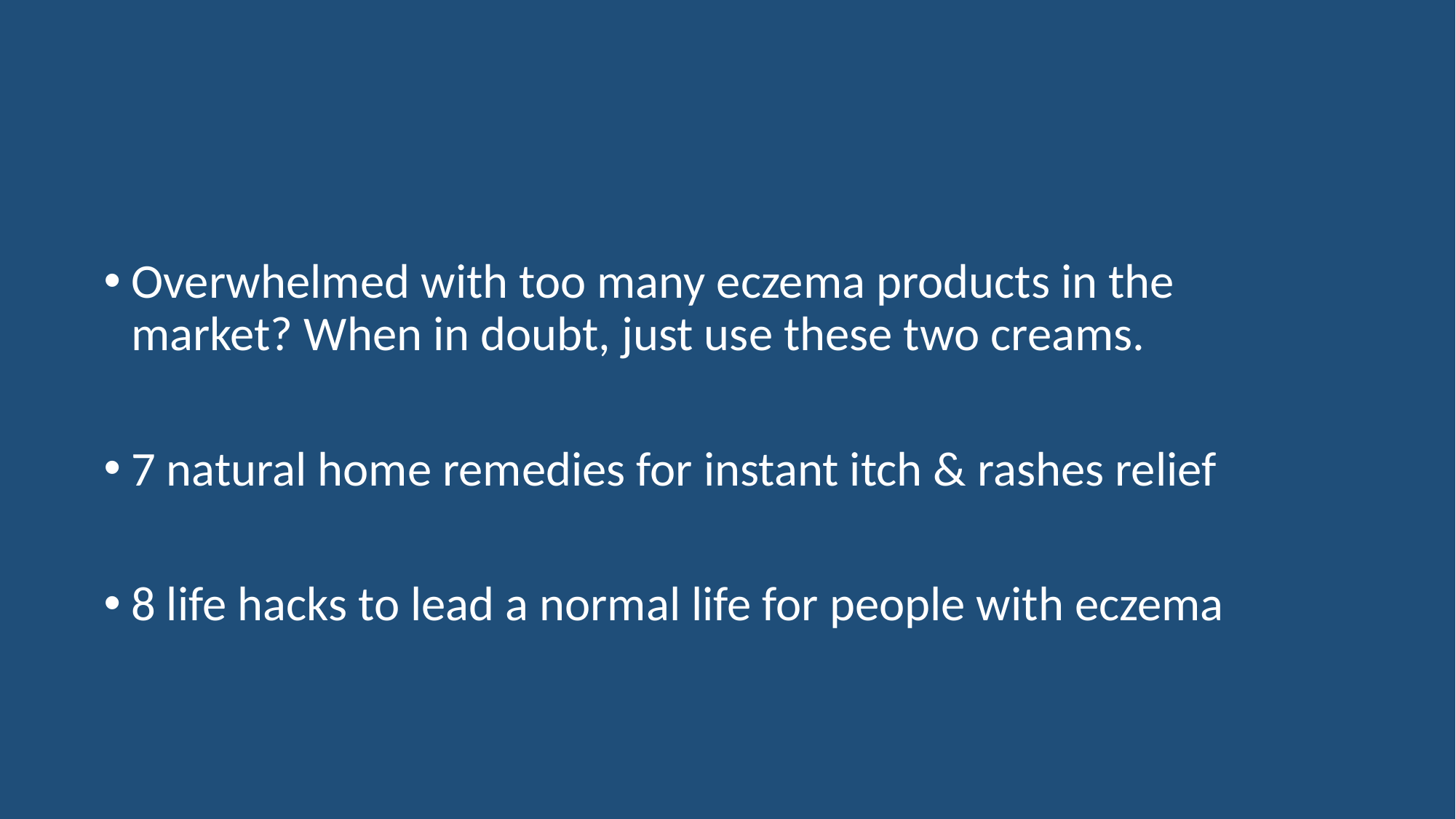

Overwhelmed with too many eczema products in the market? When in doubt, just use these two creams.

7 natural home remedies for instant itch & rashes relief

8 life hacks to lead a normal life for people with eczema